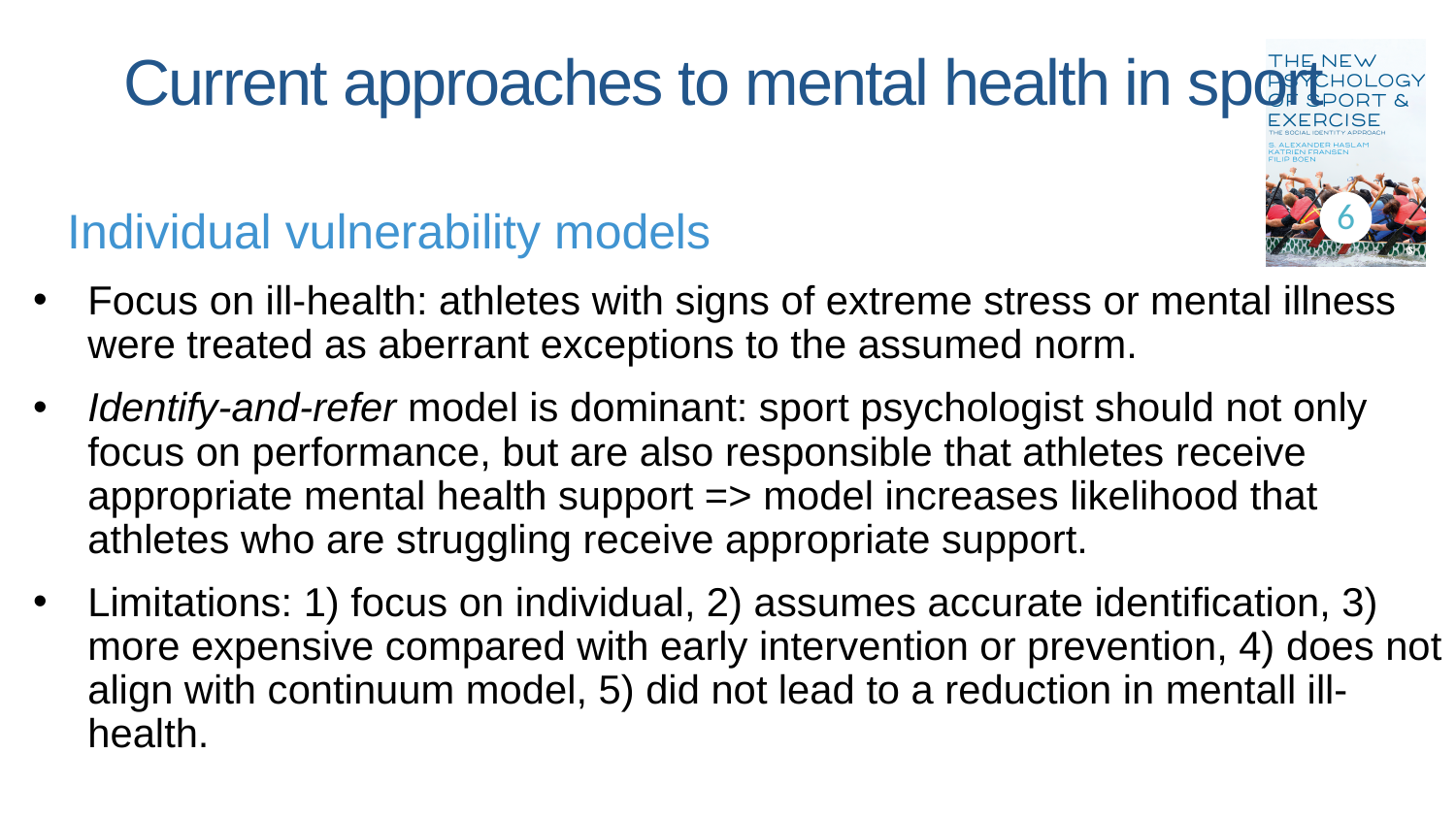

# Current approaches to mental health in sport
6
Individual vulnerability models
Focus on ill-health: athletes with signs of extreme stress or mental illness were treated as aberrant exceptions to the assumed norm.
Identify-and-refer model is dominant: sport psychologist should not only focus on performance, but are also responsible that athletes receive appropriate mental health support => model increases likelihood that athletes who are struggling receive appropriate support.
Limitations: 1) focus on individual, 2) assumes accurate identification, 3) more expensive compared with early intervention or prevention, 4) does not align with continuum model, 5) did not lead to a reduction in mentall ill-health.